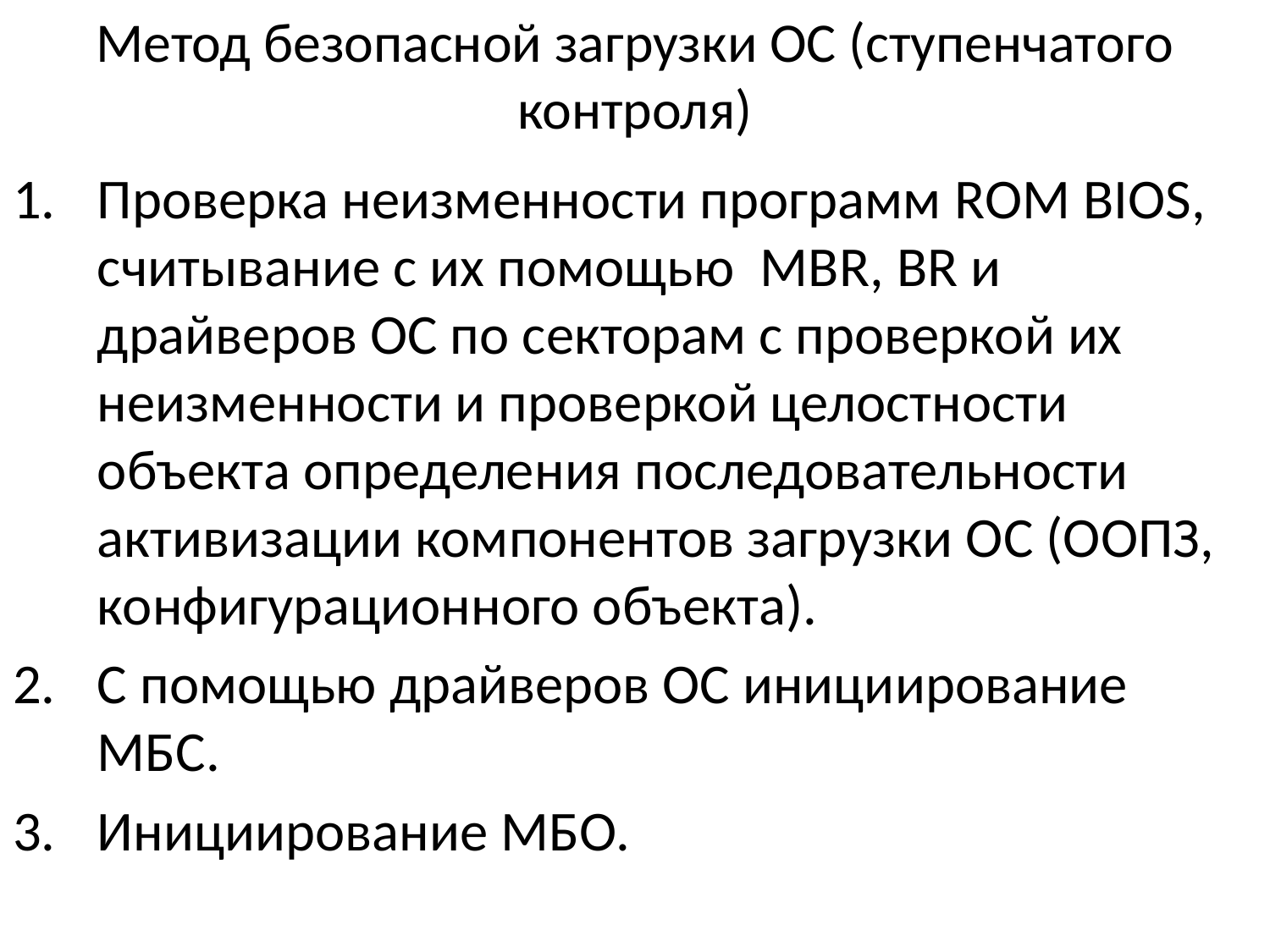

# Метод безопасной загрузки ОС (ступенчатого контроля)
Проверка неизменности программ ROM BIOS, считывание с их помощью  MBR, BR и драйверов ОС по секторам с проверкой их неизменности и проверкой целостности объекта определения последовательности активизации компонентов загрузки ОС (ООПЗ, конфигурационного объекта).
С помощью драйверов ОС инициирование МБС.
Инициирование МБО.